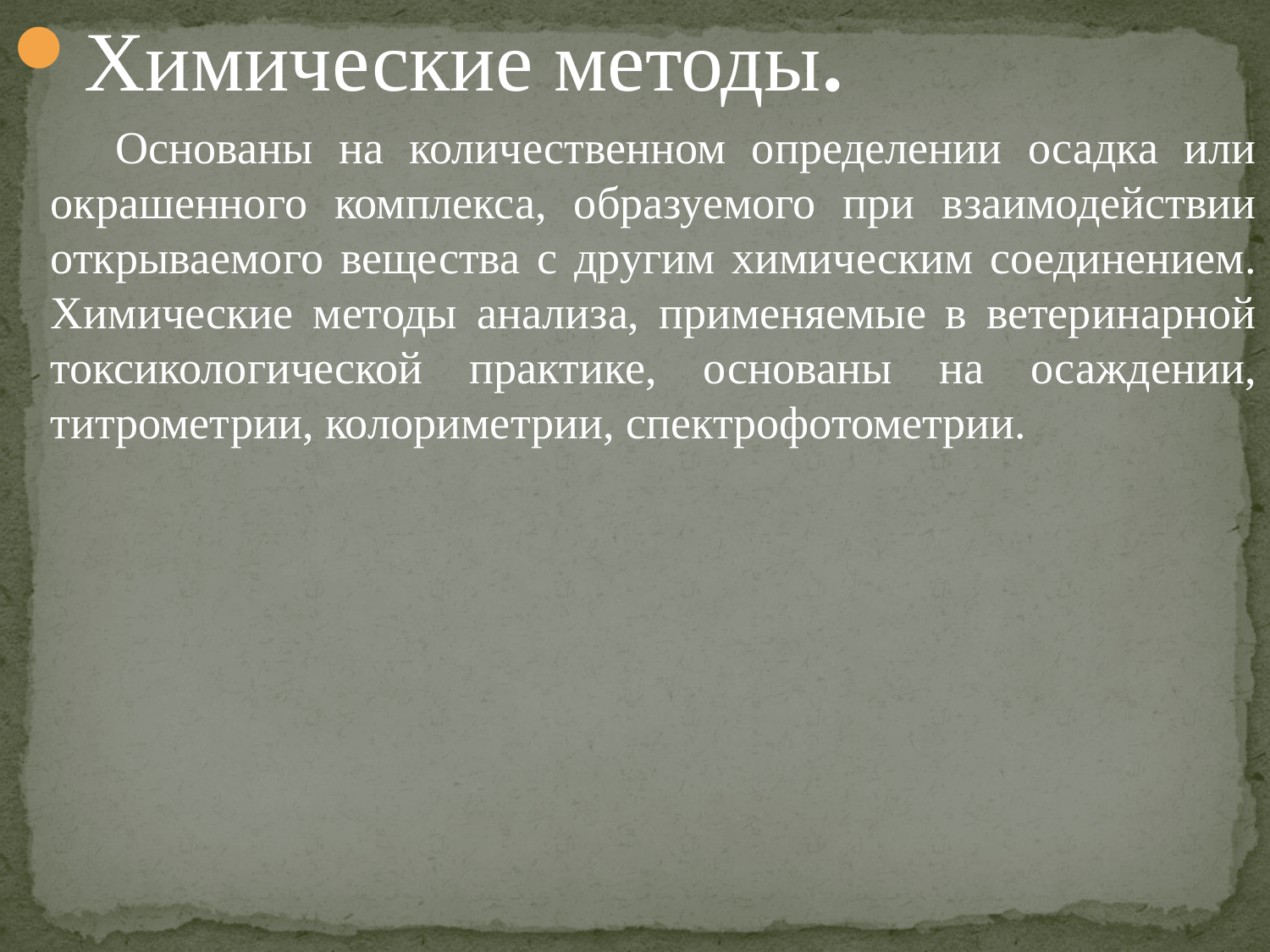

Химические методы.
    Основаны на количественном определении осадка или окрашенного комплекса, образуемого при взаимодействии открываемого вещества с другим химическим соединением. Химические методы анализа, применяемые в ветеринарной токсикологической практике, основаны на осаждении, титрометрии, колориметрии, спектрофотометрии.